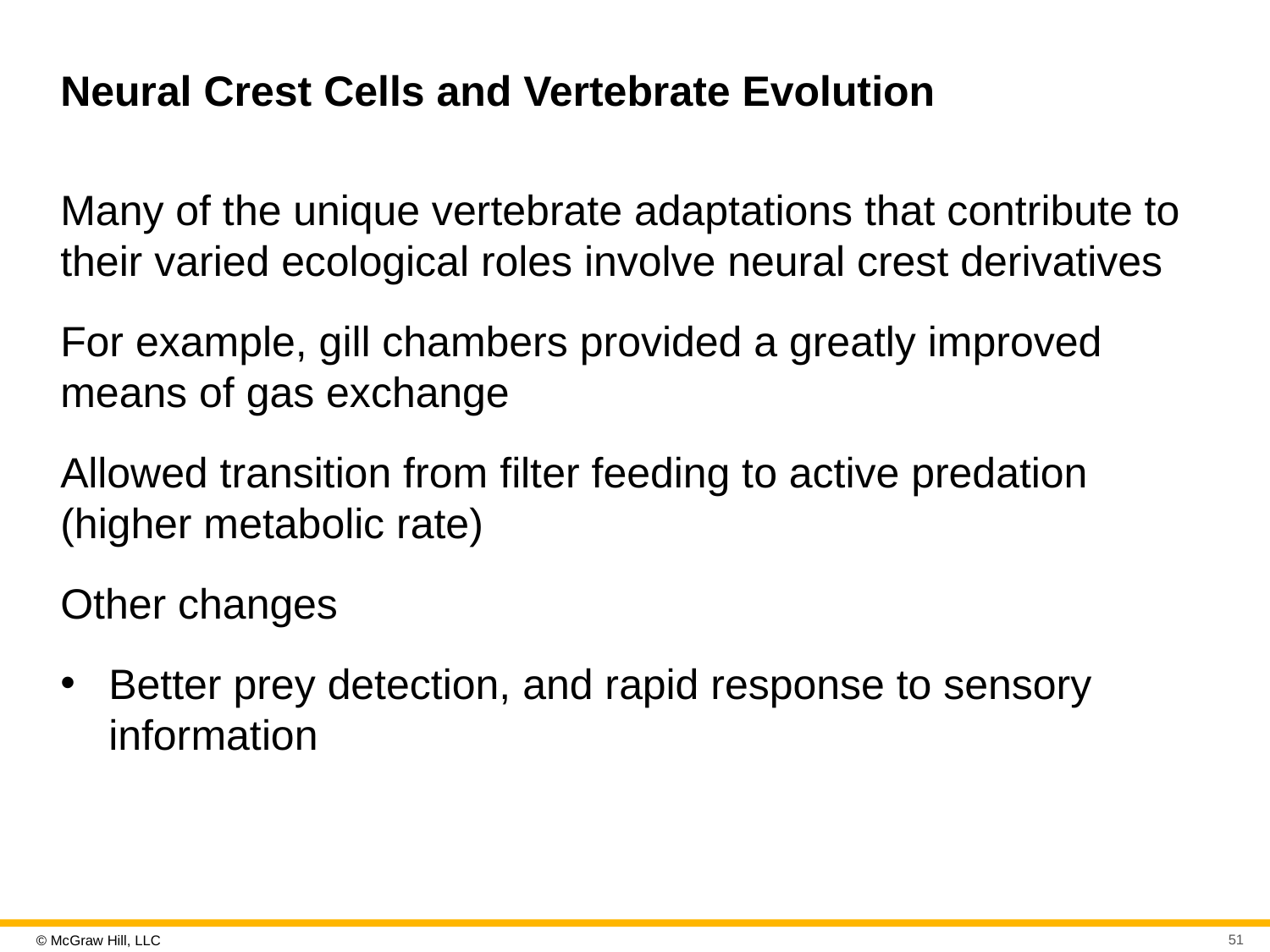

# Neural Crest Cells and Vertebrate Evolution
Many of the unique vertebrate adaptations that contribute to their varied ecological roles involve neural crest derivatives
For example, gill chambers provided a greatly improved means of gas exchange
Allowed transition from filter feeding to active predation (higher metabolic rate)
Other changes
Better prey detection, and rapid response to sensory information
51